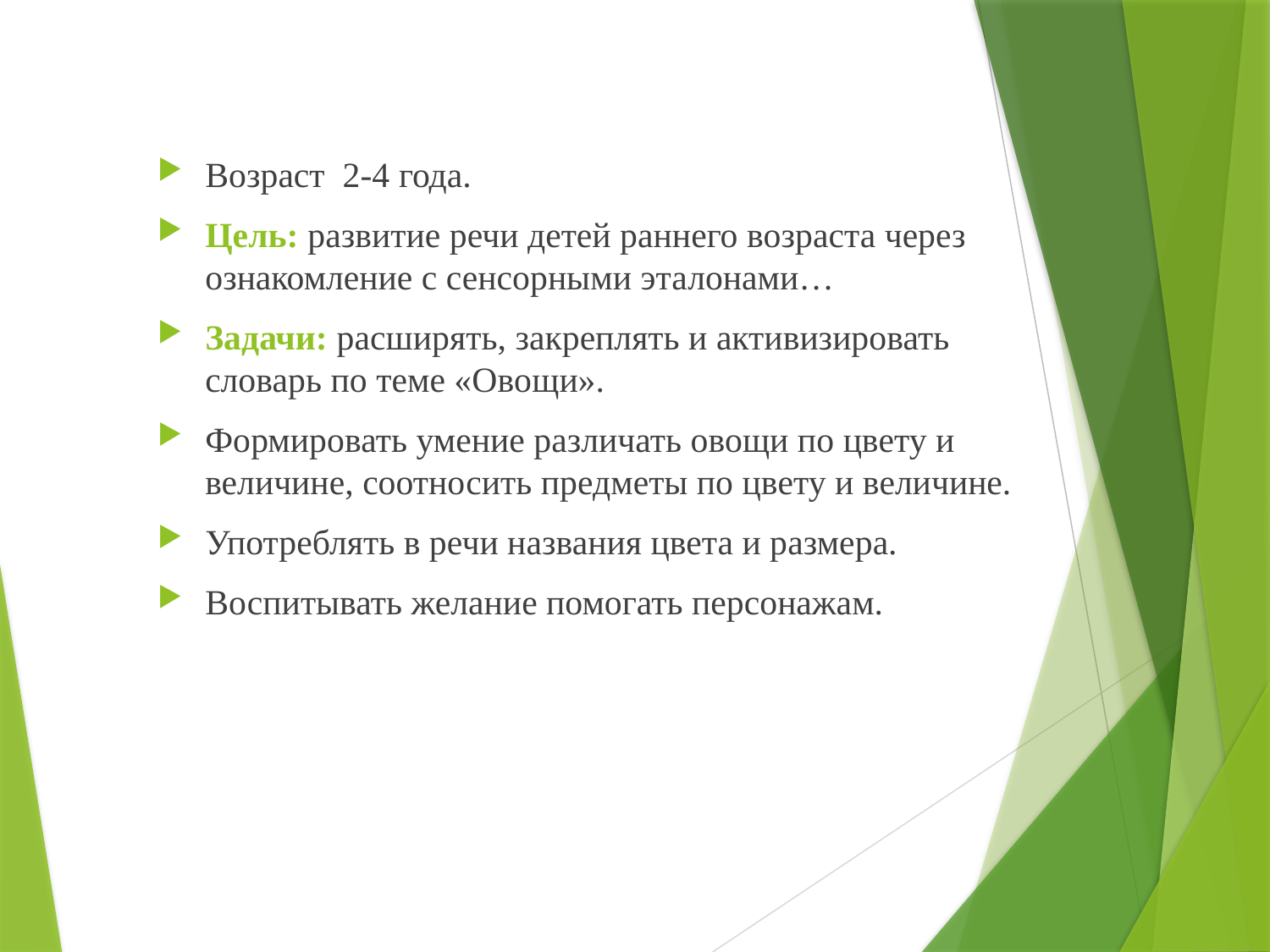

Возраст  2-4 года.
Цель: развитие речи детей раннего возраста через ознакомление с сенсорными эталонами…
Задачи: расширять, закреплять и активизировать словарь по теме «Овощи».
Формировать умение различать овощи по цвету и величине, соотносить предметы по цвету и величине.
Употреблять в речи названия цвета и размера.
Воспитывать желание помогать персонажам.